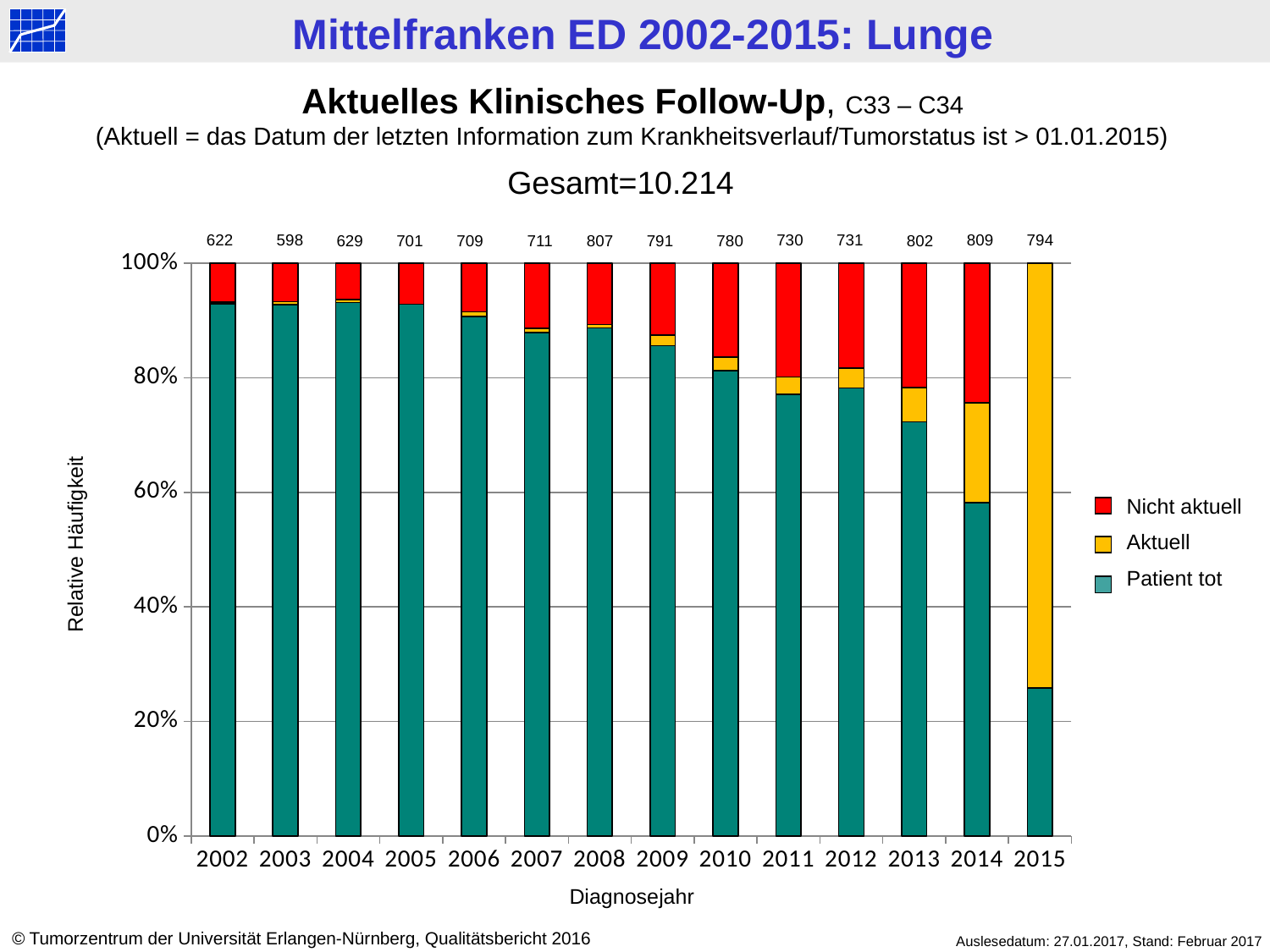

Aktuelles Klinisches Follow-Up, C33 – C34
(Aktuell = das Datum der letzten Information zum Krankheitsverlauf/Tumorstatus ist > 01.01.2015)
Gesamt=10.214
730
731
622
598
809
794
629
701
709
711
791
807
780
802

### Chart

| Category | tot | > 2015 | < 2015 |
|---|---|---|---|
| 2002 | 578.0 | 2.0 | 42.0 |
| 2003 | 555.0 | 3.0 | 40.0 |
| 2004 | 586.0 | 3.0 | 40.0 |
| 2005 | 651.0 | 0.0 | 50.0 |
| 2006 | 643.0 | 6.0 | 60.0 |
| 2007 | 625.0 | 5.0 | 81.0 |
| 2008 | 716.0 | 5.0 | 86.0 |
| 2009 | 677.0 | 15.0 | 99.0 |
| 2010 | 634.0 | 18.0 | 128.0 |
| 2011 | 563.0 | 22.0 | 145.0 |
| 2012 | 572.0 | 25.0 | 134.0 |
| 2013 | 580.0 | 48.0 | 174.0 |
| 2014 | 471.0 | 141.0 | 197.0 |
| 2015 | 205.0 | 589.0 | 0.0 |
Nicht aktuell
Aktuell
Patient tot

Relative Häufigkeit

Diagnosejahr